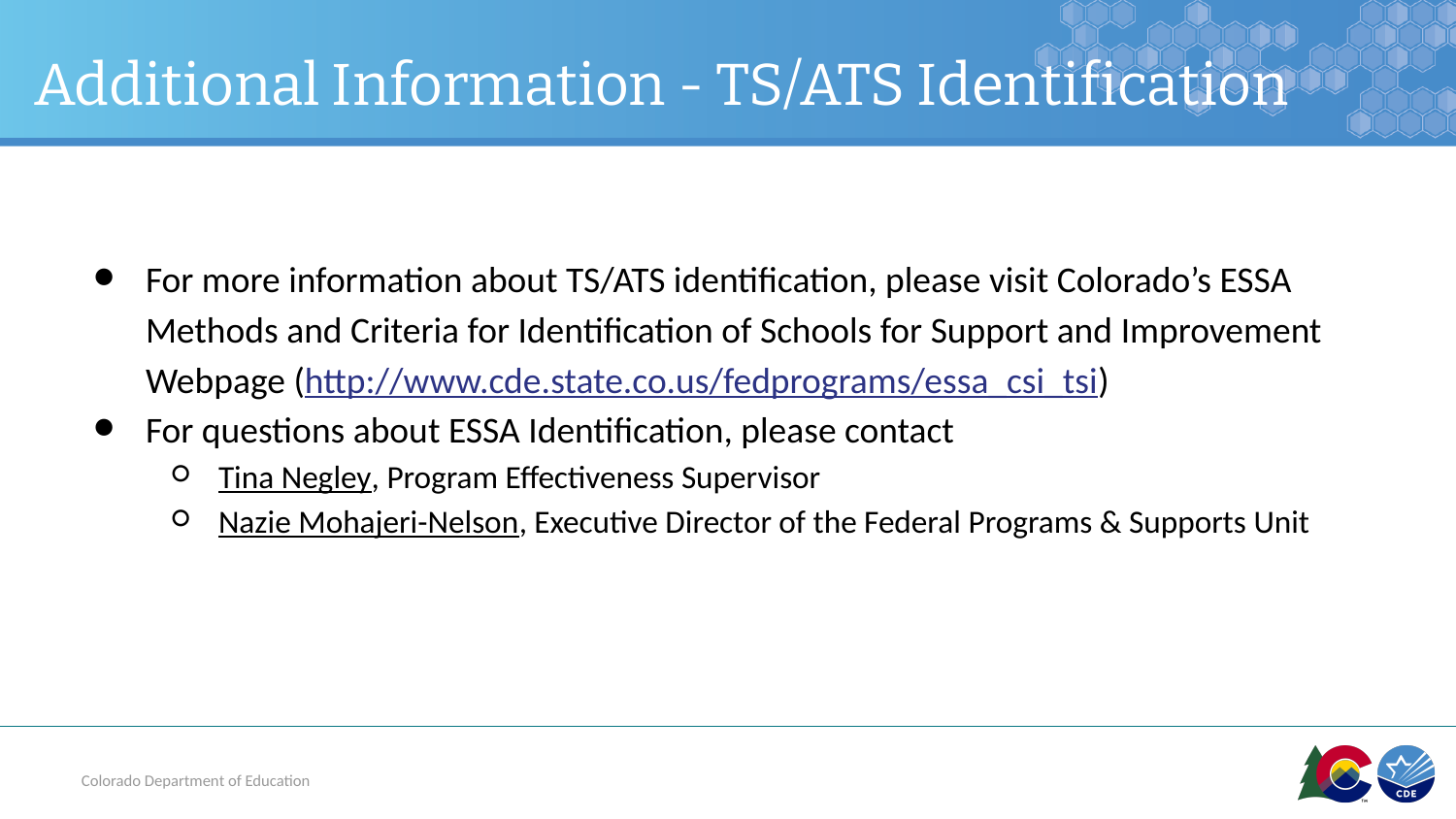

# Additional Information - TS/ATS Identification

For more information about TS/ATS identification, please visit Colorado’s ESSA Methods and Criteria for Identification of Schools for Support and Improvement Webpage (http://www.cde.state.co.us/fedprograms/essa_csi_tsi)
For questions about ESSA Identification, please contact
Tina Negley, Program Effectiveness Supervisor
Nazie Mohajeri-Nelson, Executive Director of the Federal Programs & Supports Unit